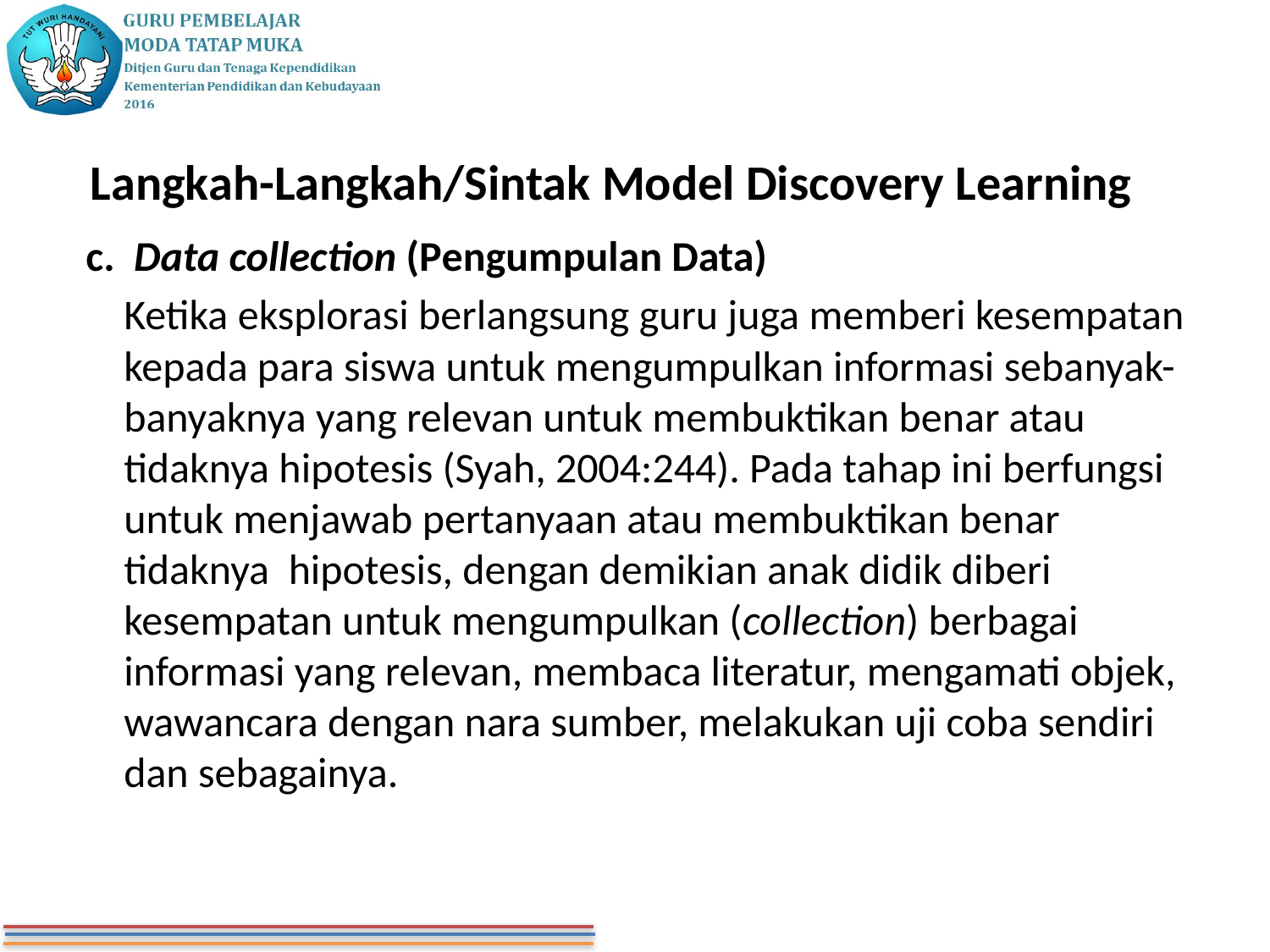

# Langkah-Langkah/Sintak Model Discovery Learning
 c.  Data collection (Pengumpulan Data)
     Ketika eksplorasi berlangsung guru juga memberi kesempatan kepada para siswa untuk mengumpulkan informasi sebanyak-banyaknya yang relevan untuk membuktikan benar atau tidaknya hipotesis (Syah, 2004:244). Pada tahap ini berfungsi untuk menjawab pertanyaan atau membuktikan benar tidaknya  hipotesis, dengan demikian anak didik diberi kesempatan untuk mengumpulkan (collection) berbagai informasi yang relevan, membaca literatur, mengamati objek, wawancara dengan nara sumber, melakukan uji coba sendiri dan sebagainya.